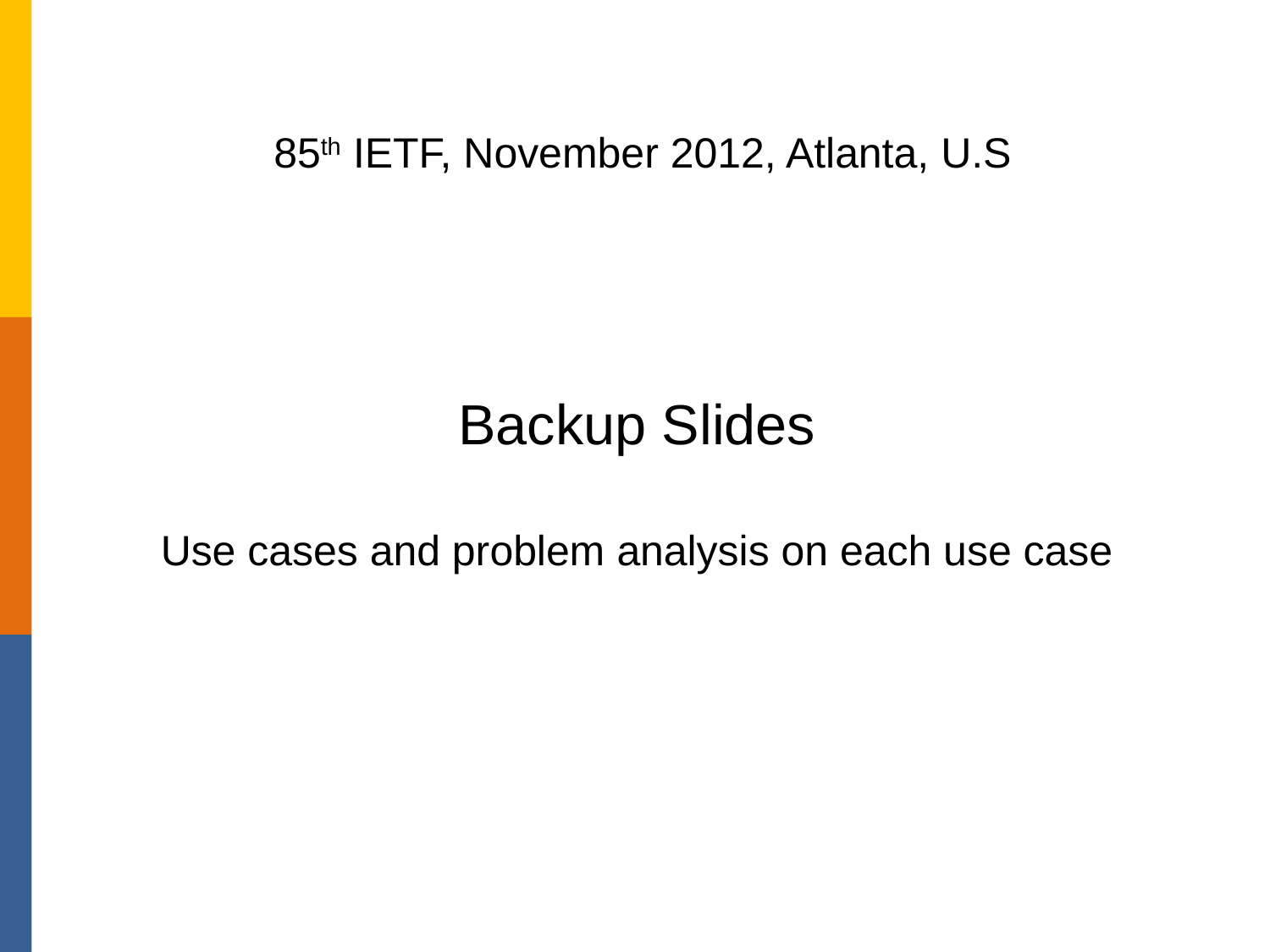

85th IETF, November 2012, Atlanta, U.S

# Backup Slides Use cases and problem analysis on each use case